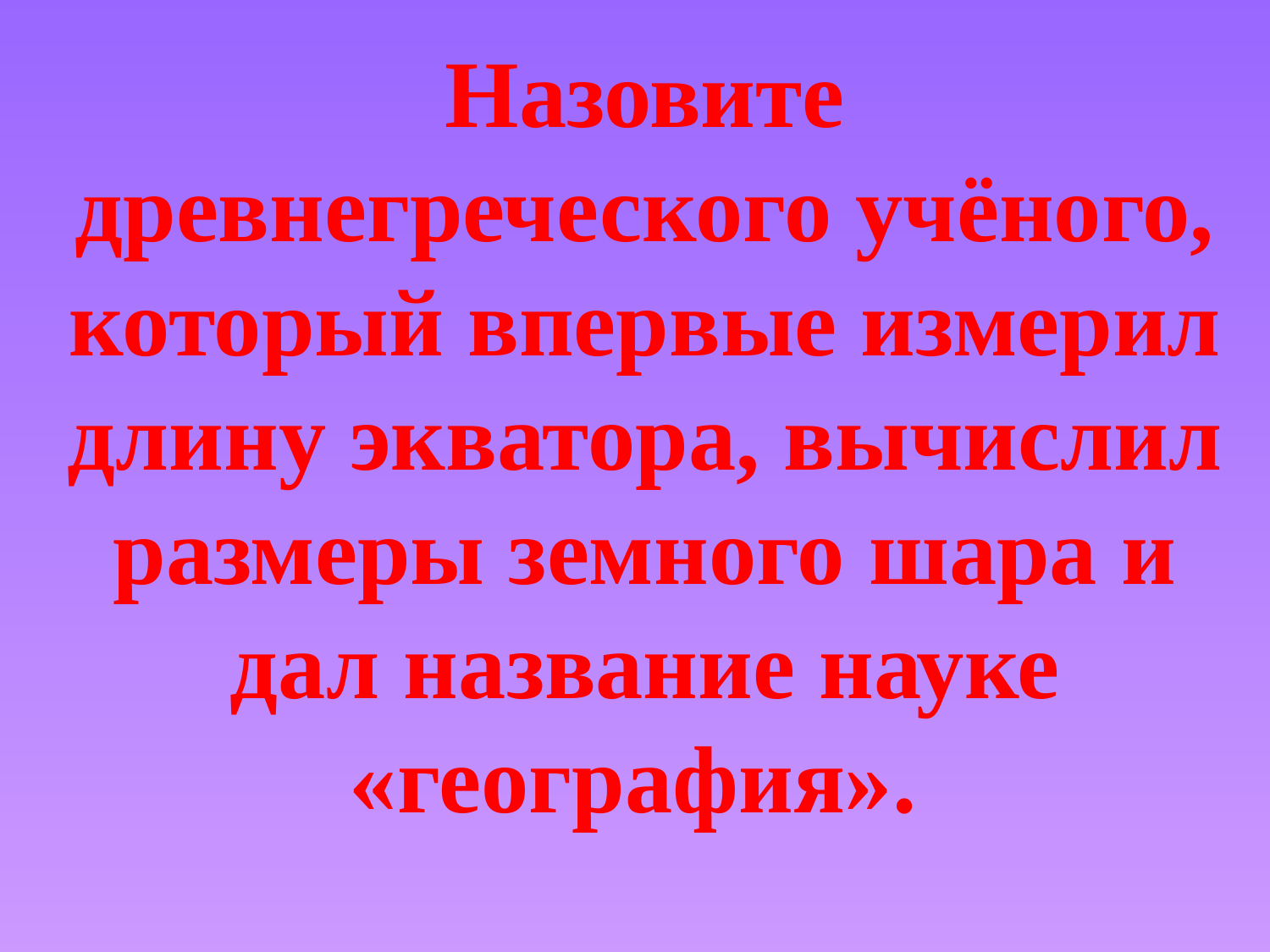

Назовите древнегреческого учёного, который впервые измерил длину экватора, вычислил размеры земного шара и дал название науке «география».